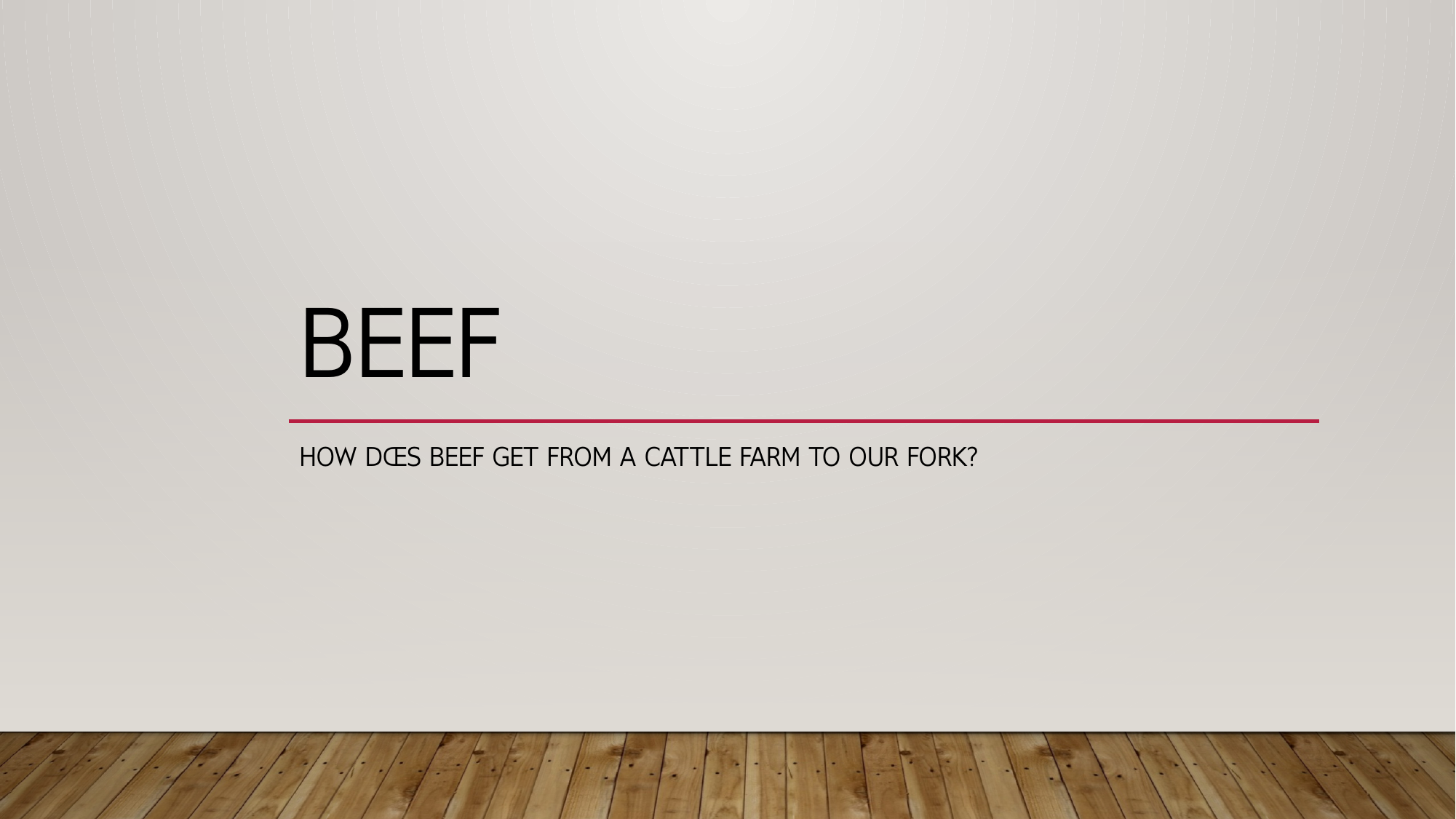

# BEEF
How does beef get From a cattle Farm to our Fork?